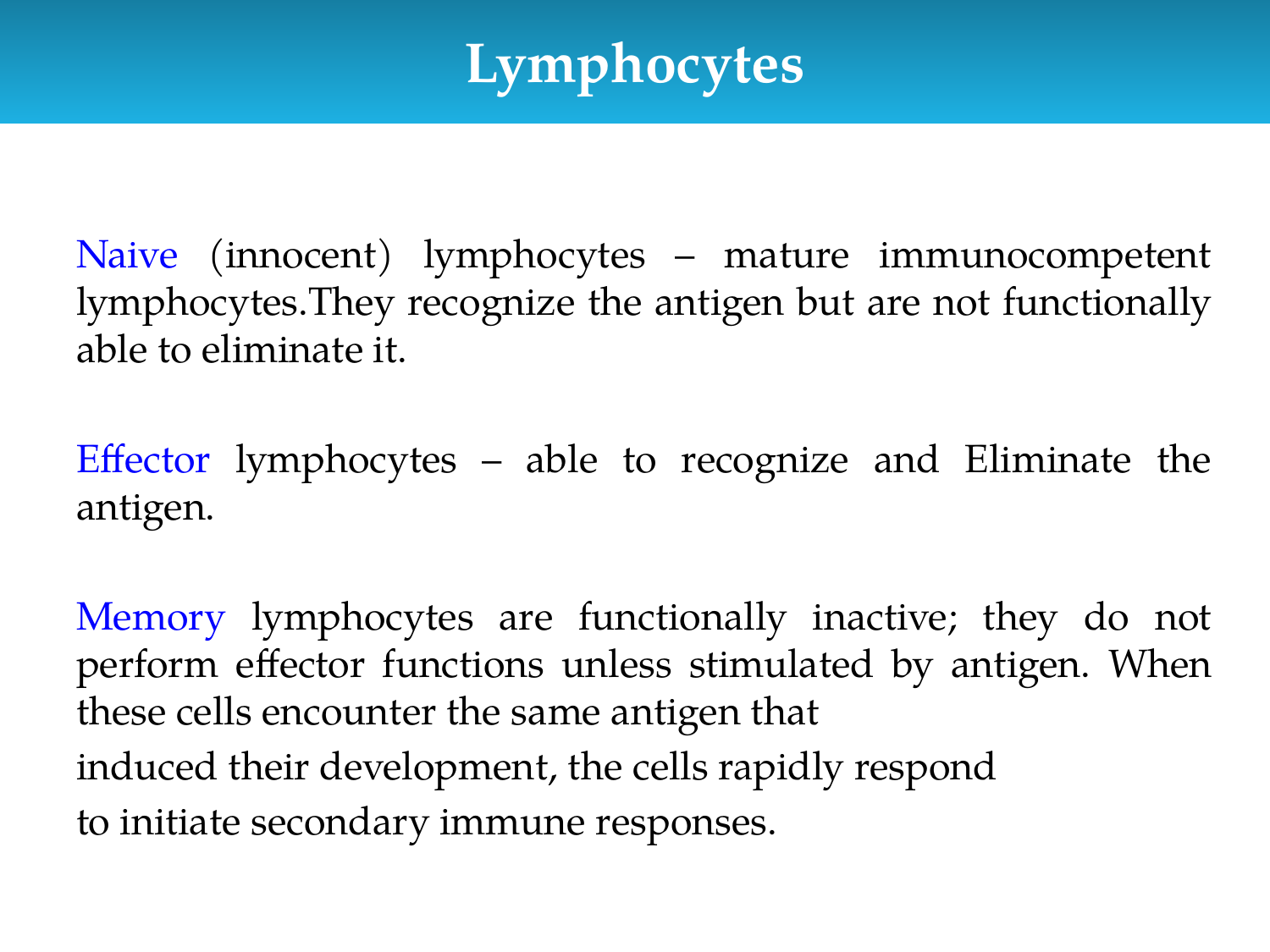

Lymphocytes
Naive (innocent) lymphocytes – mature immunocompetent lymphocytes.They recognize the antigen but are not functionally able to eliminate it.

Effector lymphocytes – able to recognize and Eliminate the antigen.

Memory lymphocytes are functionally inactive; they do not perform effector functions unless stimulated by antigen. When these cells encounter the same antigen that
induced their development, the cells rapidly respond
to initiate secondary immune responses.